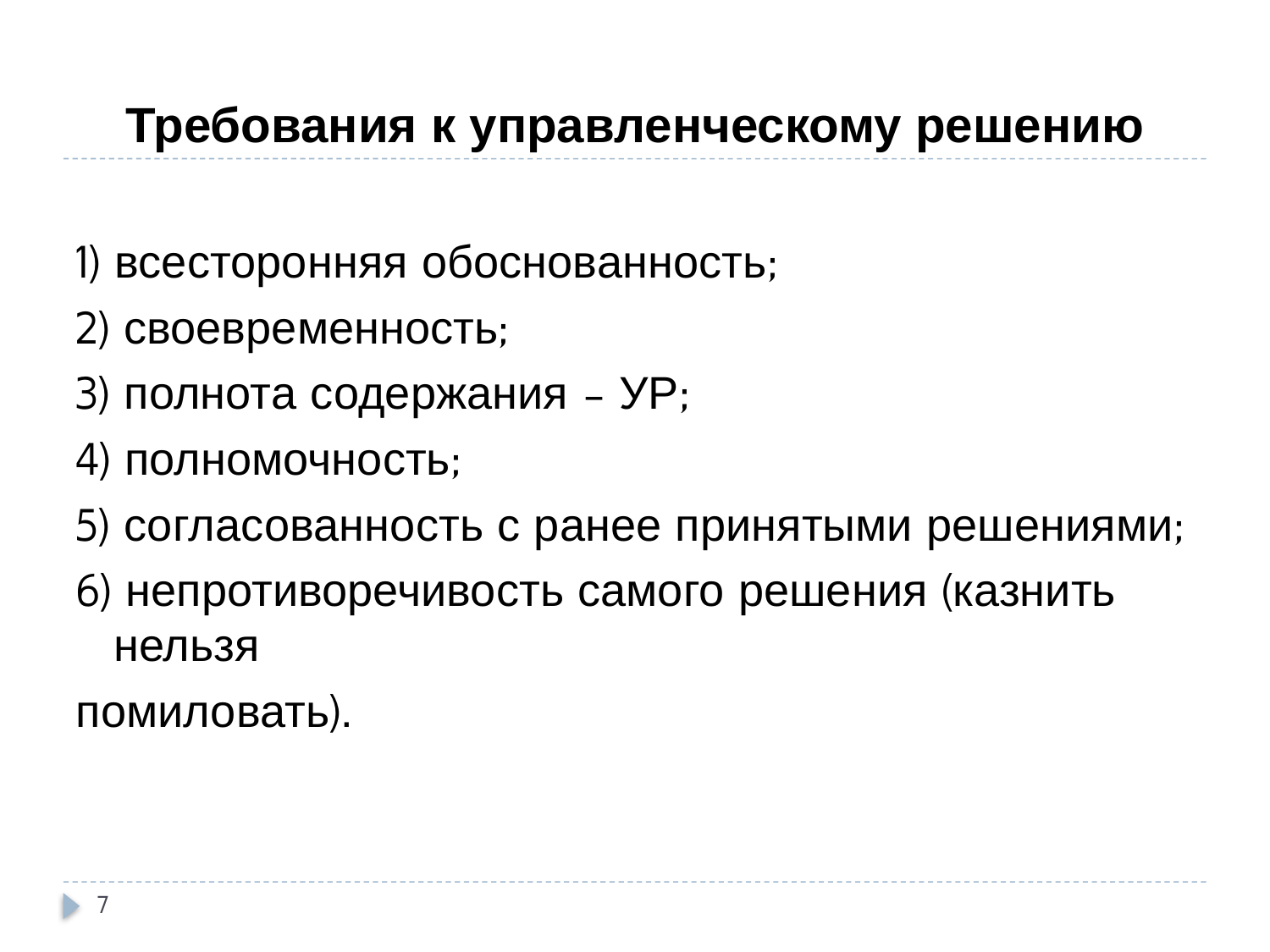

# Требования к управленческому решению
1) всесторонняя обоснованность;
2) своевременность;
3) полнота содержания – УР;
4) полномочность;
5) согласованность с ранее принятыми решениями;
6) непротиворечивость самого решения (казнить нельзя
помиловать).

7